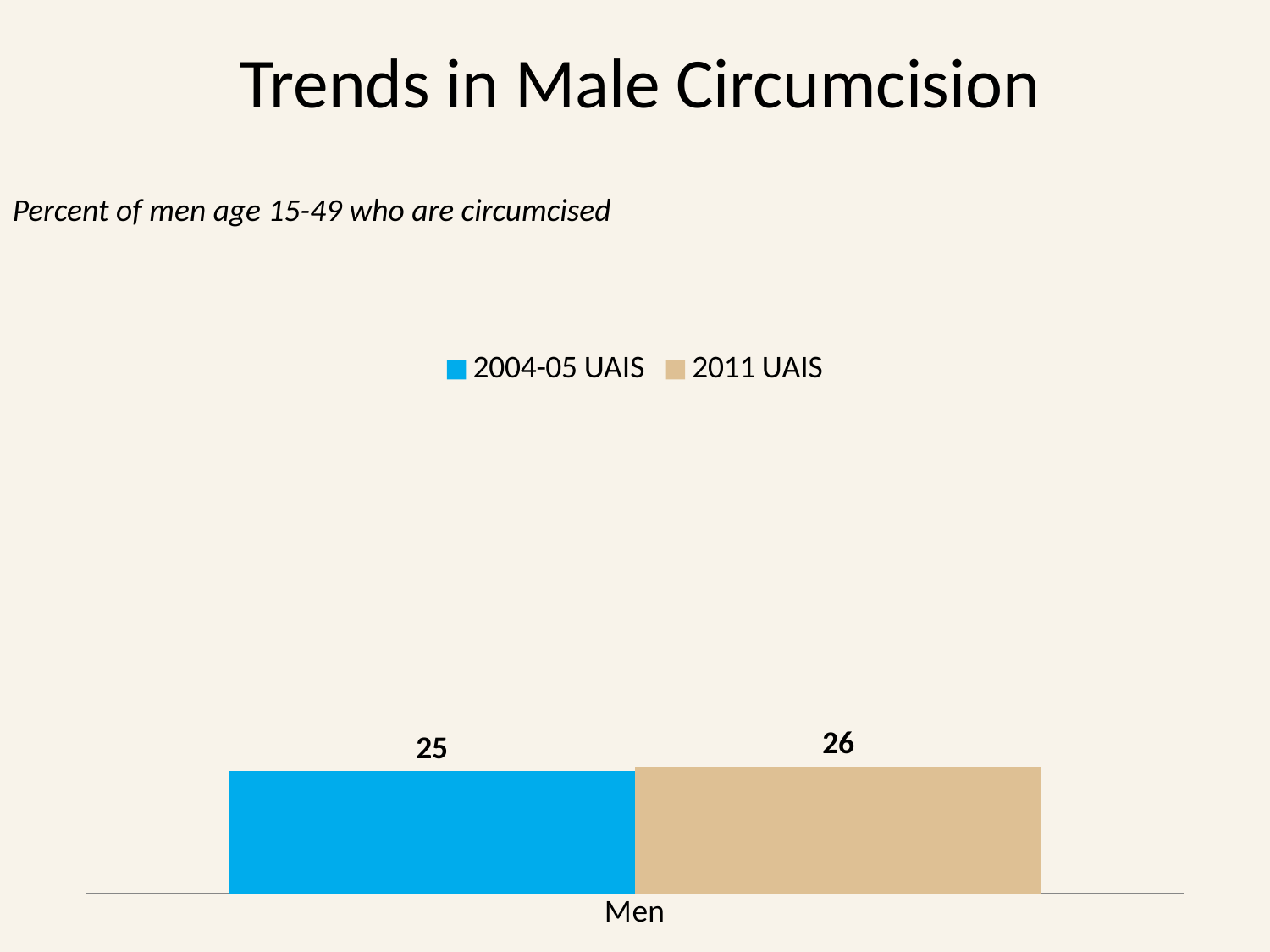

Trends in Male Circumcision
Percent of men age 15-49 who are circumcised

### Chart

| Category | 2004-05 UAIS | 2011 UAIS |
|---|---|---|
| Men | 25.0 | 26.0 |